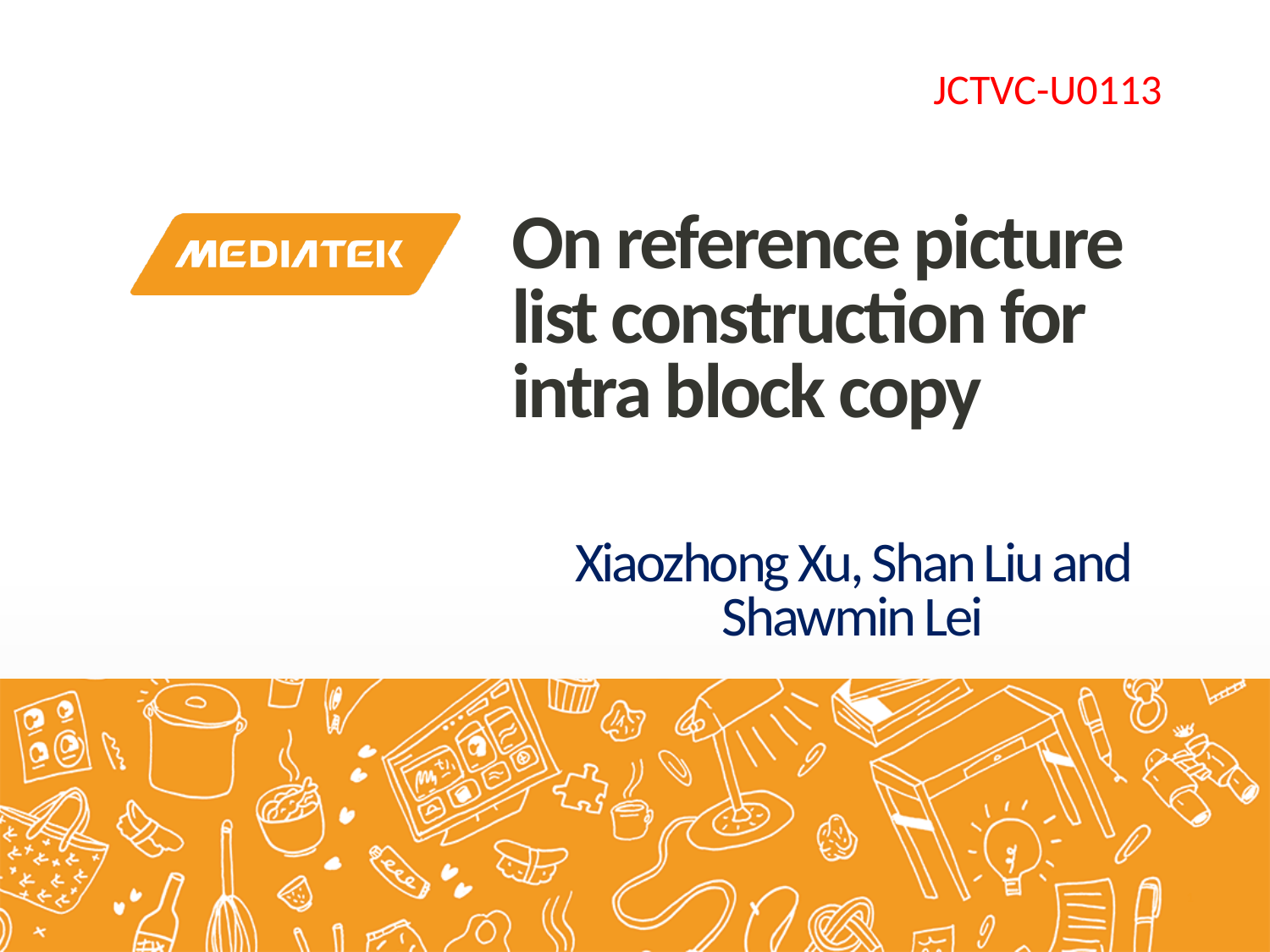

JCTVC-U0113
# On reference picture list construction for intra block copy
Xiaozhong Xu, Shan Liu and Shawmin Lei
1